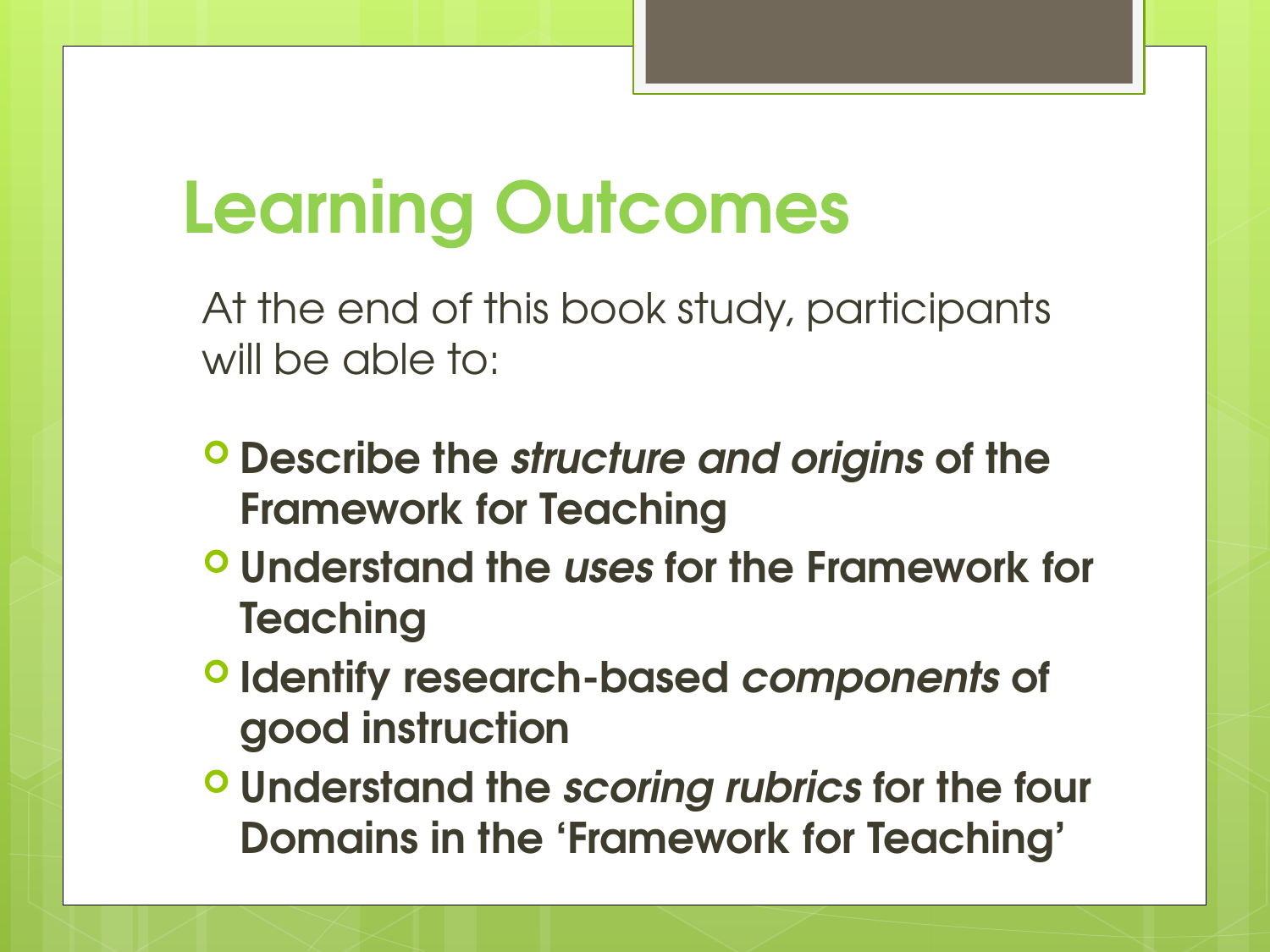

# Learning Outcomes
At the end of this book study, participants will be able to:

Describe the structure and origins of the Framework for Teaching
Understand the uses for the Framework for Teaching
Identify research-based components of good instruction
Understand the scoring rubrics for the four Domains in the ‘Framework for Teaching’